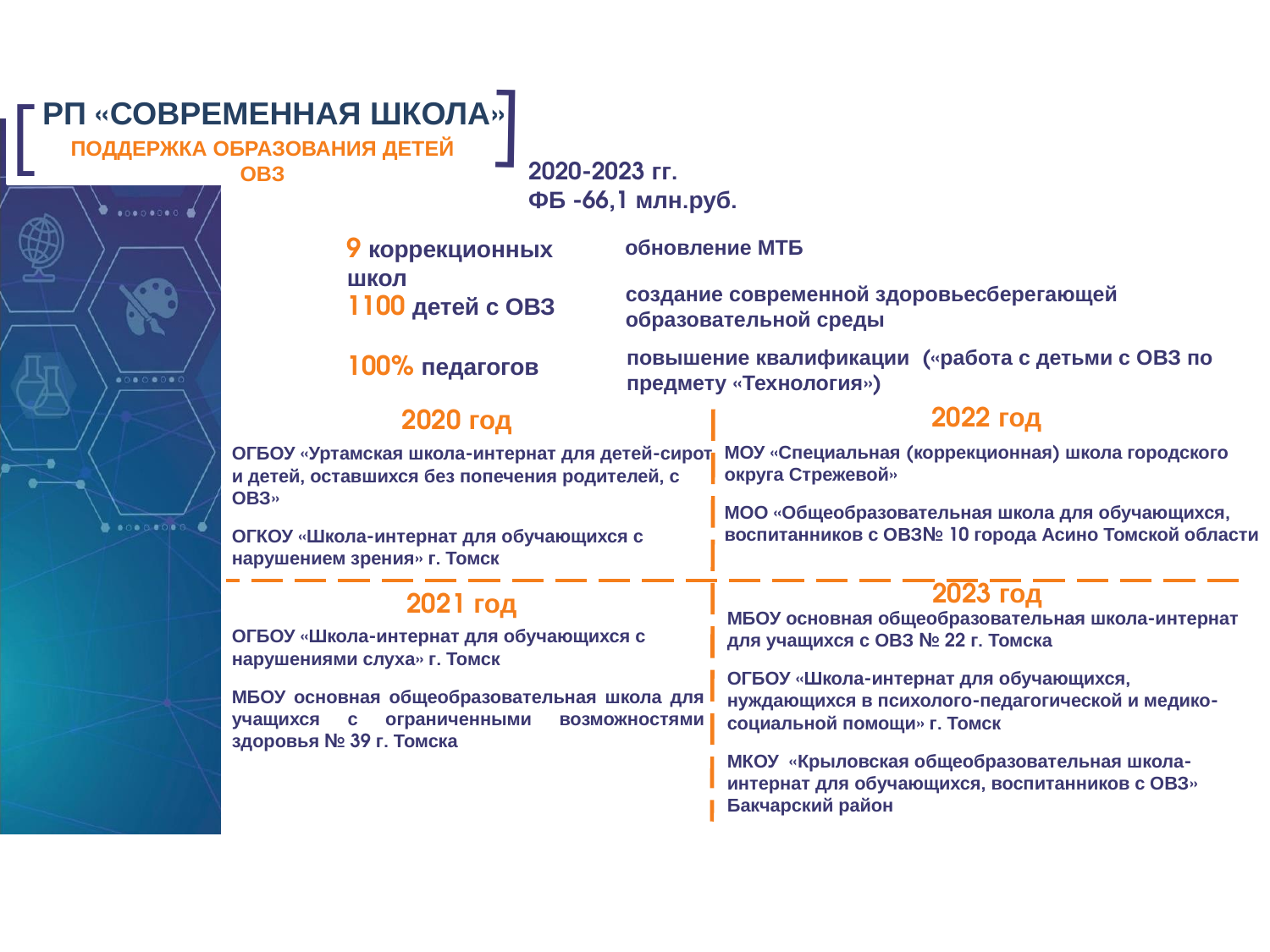

[
РП «СОВРЕМЕННАЯ ШКОЛА»

[
ПОДДЕРЖКА ОБРАЗОВАНИЯ ДЕТЕЙ ОВЗ

2020-2023 гг.
ФБ -66,1 млн.руб.
обновление МТБ
9 коррекционных
школ
создание современной здоровьесберегающей образовательной среды
1100 детей с ОВЗ
повышение квалификации  («работа с детьми с ОВЗ по предмету «Технология»)
100% педагогов
2022 год
2020 год
МОУ «Специальная (коррекционная) школа городского округа Стрежевой»
МОО «Общеобразовательная школа для обучающихся, воспитанников с ОВЗ№ 10 города Асино Томской области
ОГБОУ «Уртамская школа-интернат для детей-сирот и детей, оставшихся без попечения родителей, с  ОВЗ»
ОГКОУ «Школа-интернат для обучающихся с нарушением зрения» г. Томск

2023 год
2021 год
МБОУ основная общеобразовательная школа-интернат для учащихся с ОВЗ № 22 г. Томска
ОГБОУ «Школа-интернат для обучающихся, нуждающихся в психолого-педагогической и медико-социальной помощи» г. Томск
МКОУ  «Крыловская общеобразовательная школа-интернат для обучающихся, воспитанников с ОВЗ» Бакчарский район
ОГБОУ «Школа-интернат для обучающихся с нарушениями слуха» г. Томск
МБОУ основная общеобразовательная школа для учащихся с ограниченными возможностями здоровья № 39 г. Томска